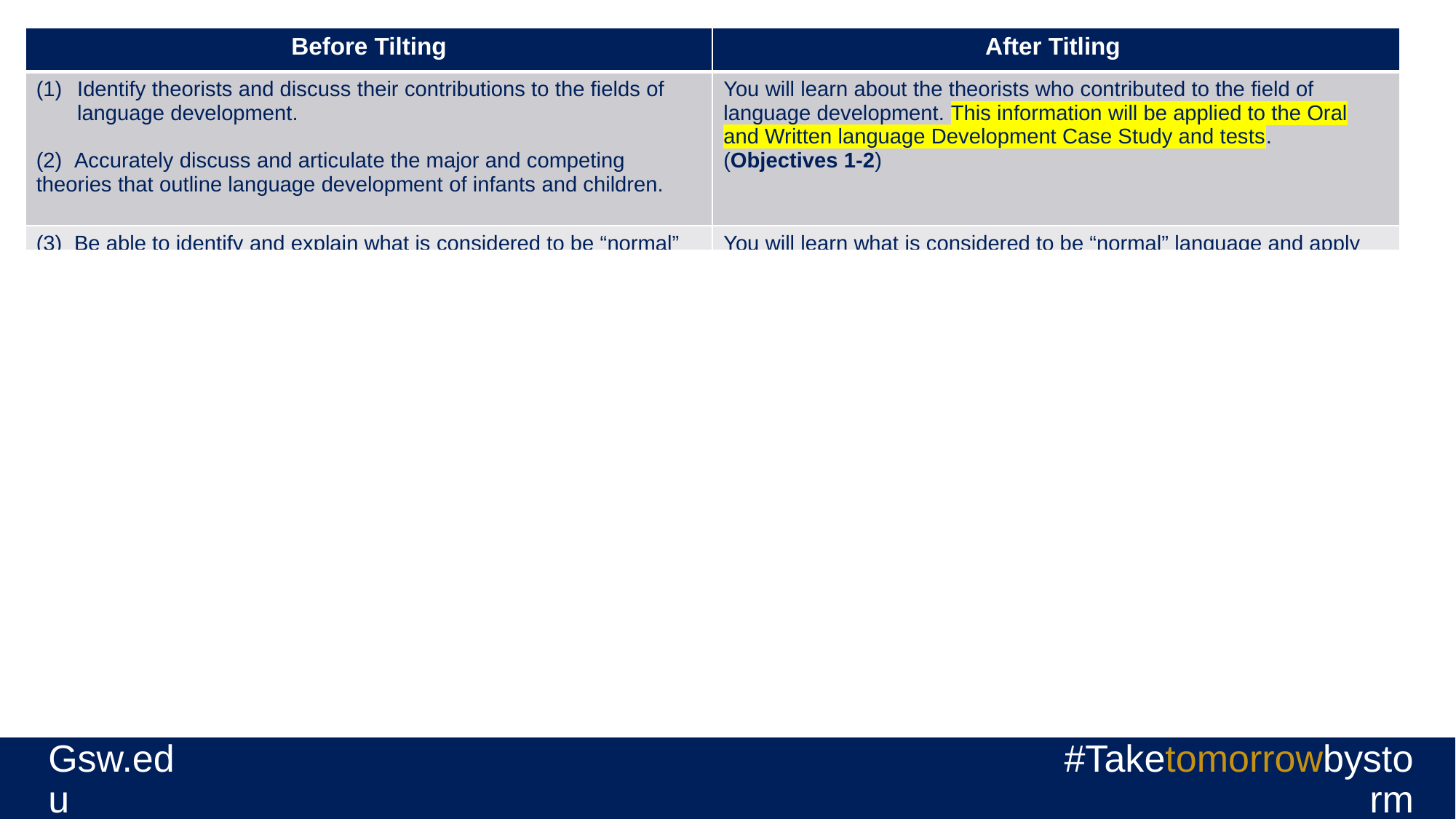

| Before Tilting | After Titling |
| --- | --- |
| Identify theorists and discuss their contributions to the fields of language development. (2)  Accurately discuss and articulate the major and competing theories that outline language development of infants and children. | You will learn about the theorists who contributed to the field of language development. This information will be applied to the Oral and Written language Development Case Study and tests. (Objectives 1-2) |
| (3) Be able to identify and explain what is considered to be “normal” language development. Be able to identify and articulate diverse patterns of language development in children.  (5) Compare the difference between language impairments and language differences as they relate to diverse populations of children. (6) Create, develop and implement instructional materials and strategies that will strengthen the language skills of children | You will learn what is considered to be “normal” language and apply this knowledge to where your P-12 students are performing. Having knowledge of this information will help you identify specific strategies to work with students with disabilities in the classroom, articulate their learning progress, and address learning needs. (Objectives 3-6) |